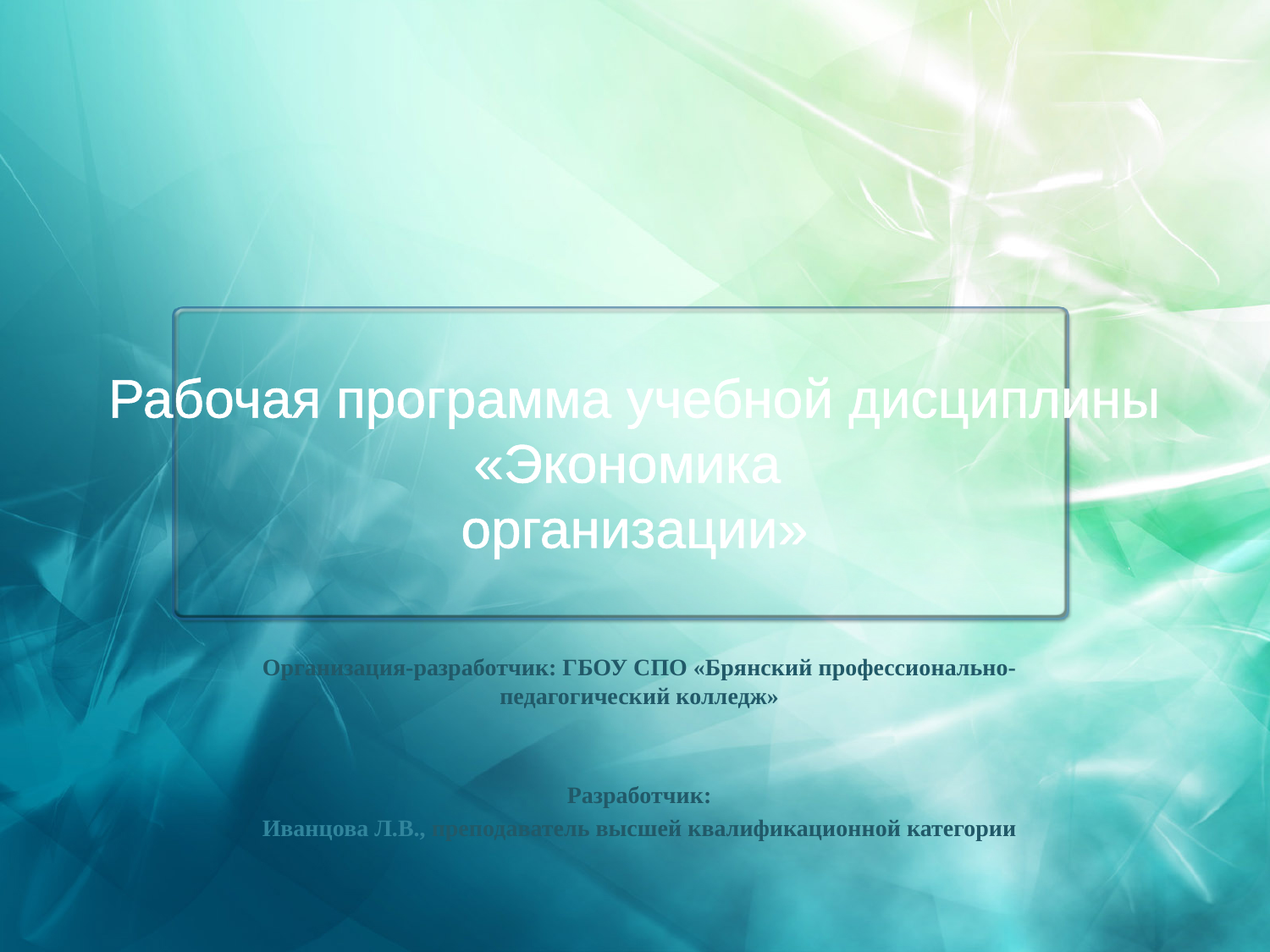

# Рабочая программа учебной дисциплины «Экономика организации»
Организация-разработчик: ГБОУ СПО «Брянский профессионально-педагогический колледж»

Разработчик:
Иванцова Л.В., преподаватель высшей квалификационной категории